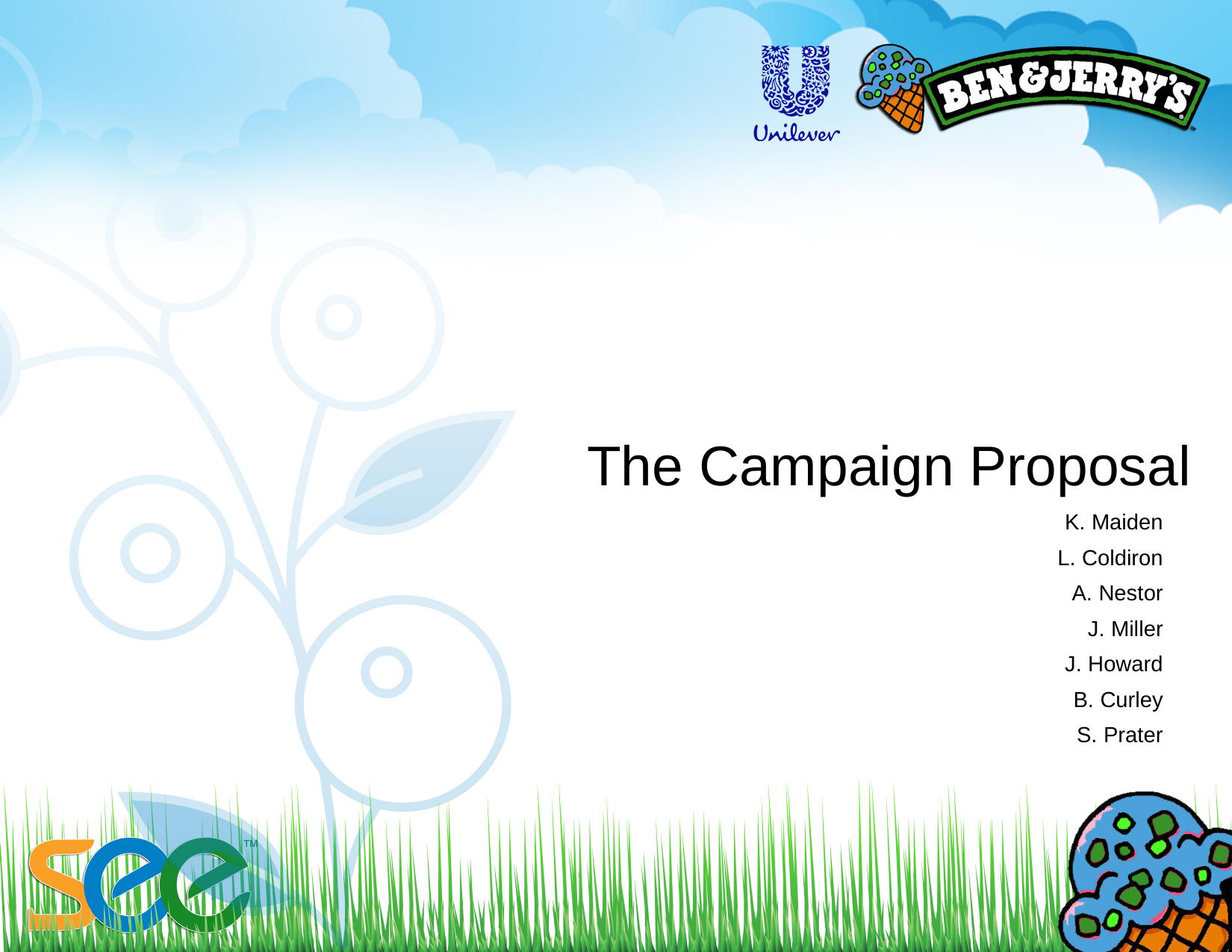

# The Campaign Proposal
K. Maiden
L. Coldiron
A. Nestor
J. Miller
J. Howard
B. Curley
S. Prater